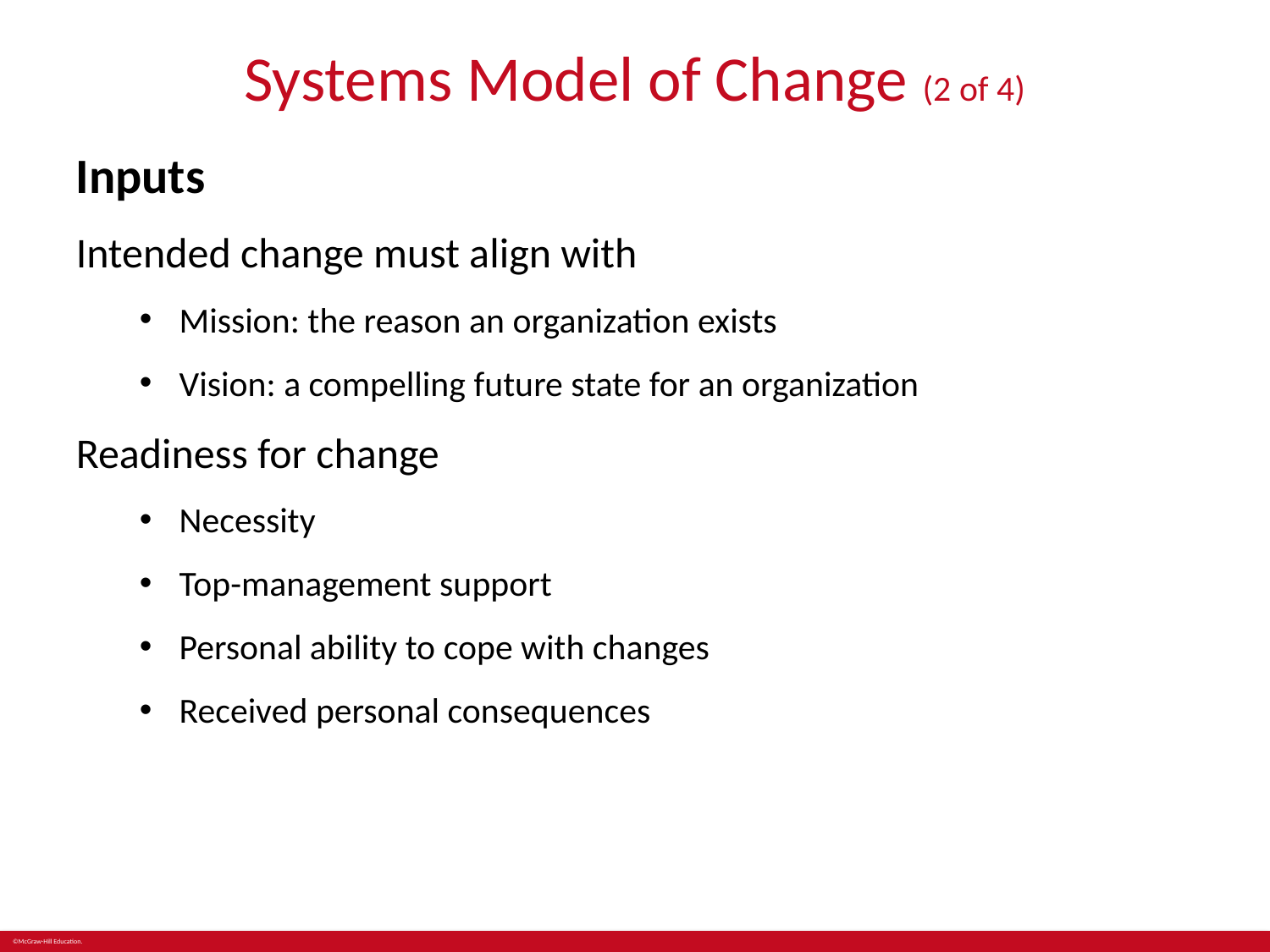

# Systems Model of Change (2 of 4)
Inputs
Intended change must align with
Mission: the reason an organization exists
Vision: a compelling future state for an organization
Readiness for change
Necessity
Top-management support
Personal ability to cope with changes
Received personal consequences